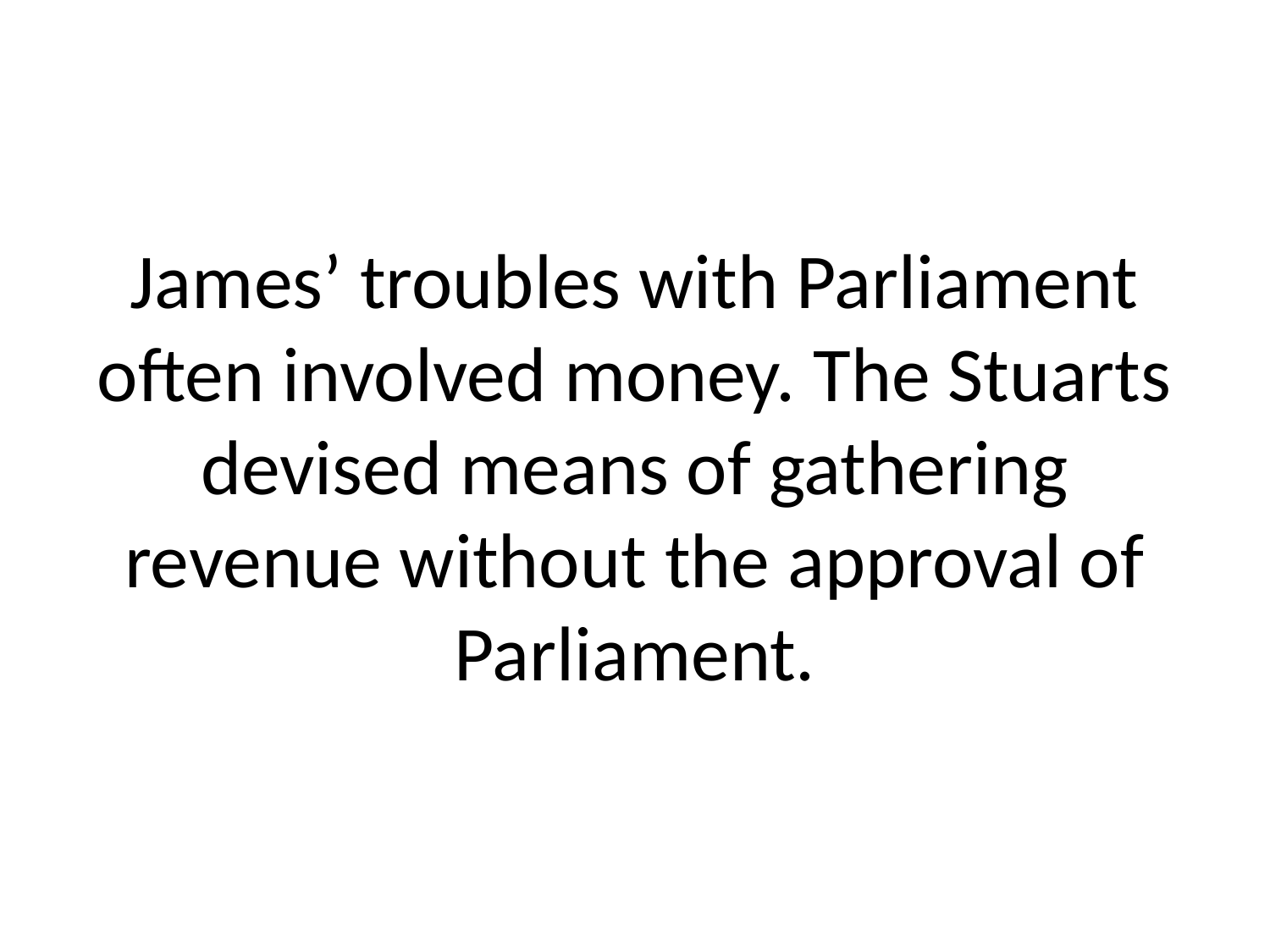

# James’ troubles with Parliament often involved money. The Stuarts devised means of gathering revenue without the approval of Parliament.